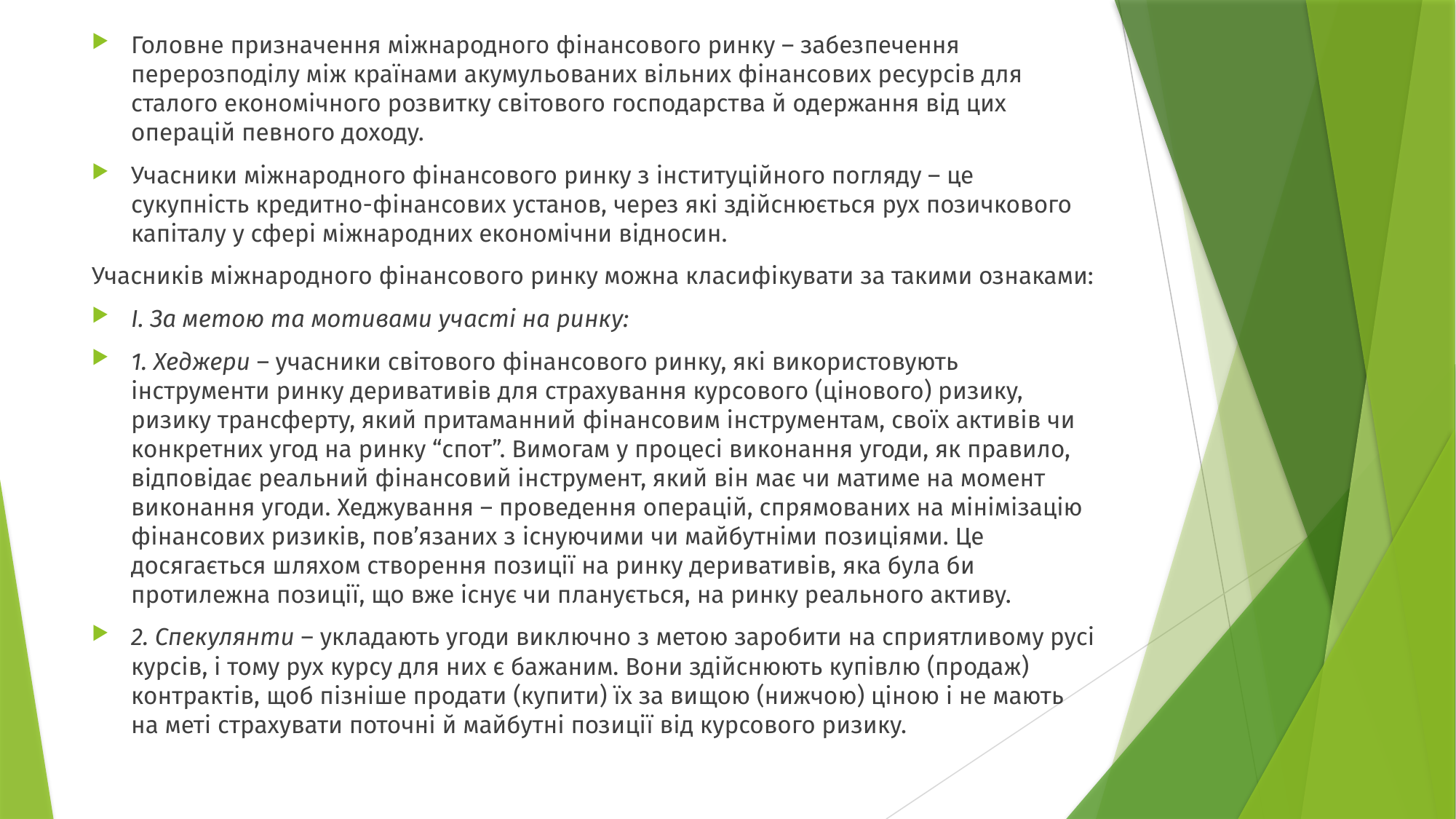

Головне призначення міжнародного фінансового ринку – забезпечення перерозподілу між країнами акумульованих вільних фінансових ресурсів для сталого економічного розвитку світового господарства й одержання від цих операцій певного доходу.
Учасники міжнародного фінансового ринку з інституційного погляду – це сукупність кредитно-фінансових установ, через які здійснюється рух позичкового капіталу у сфері міжнародних економічни відносин.
Учасників міжнародного фінансового ринку можна класифікувати за такими ознаками:
І. За метою та мотивами участі на ринку:
1. Хеджери – учасники світового фінансового ринку, які використовують інструменти ринку деривативів для страхування курсового (цінового) ризику, ризику трансферту, який притаманний фінансовим інструментам, своїх активів чи конкретних угод на ринку “спот”. Вимогам у процесі виконання угоди, як правило, відповідає реальний фінансовий інструмент, який він має чи матиме на момент виконання угоди. Хеджування – проведення операцій, спрямованих на мінімізацію фінансових ризиків, пов’язаних з існуючими чи майбутніми позиціями. Це досягається шляхом створення позиції на ринку деривативів, яка була би протилежна позиції, що вже існує чи планується, на ринку реального активу.
2. Спекулянти – укладають угоди виключно з метою заробити на сприятливому русі курсів, і тому рух курсу для них є бажаним. Вони здійснюють купівлю (продаж) контрактів, щоб пізніше продати (купити) їх за вищою (нижчою) ціною і не мають на меті страхувати поточні й майбутні позиції від курсового ризику.